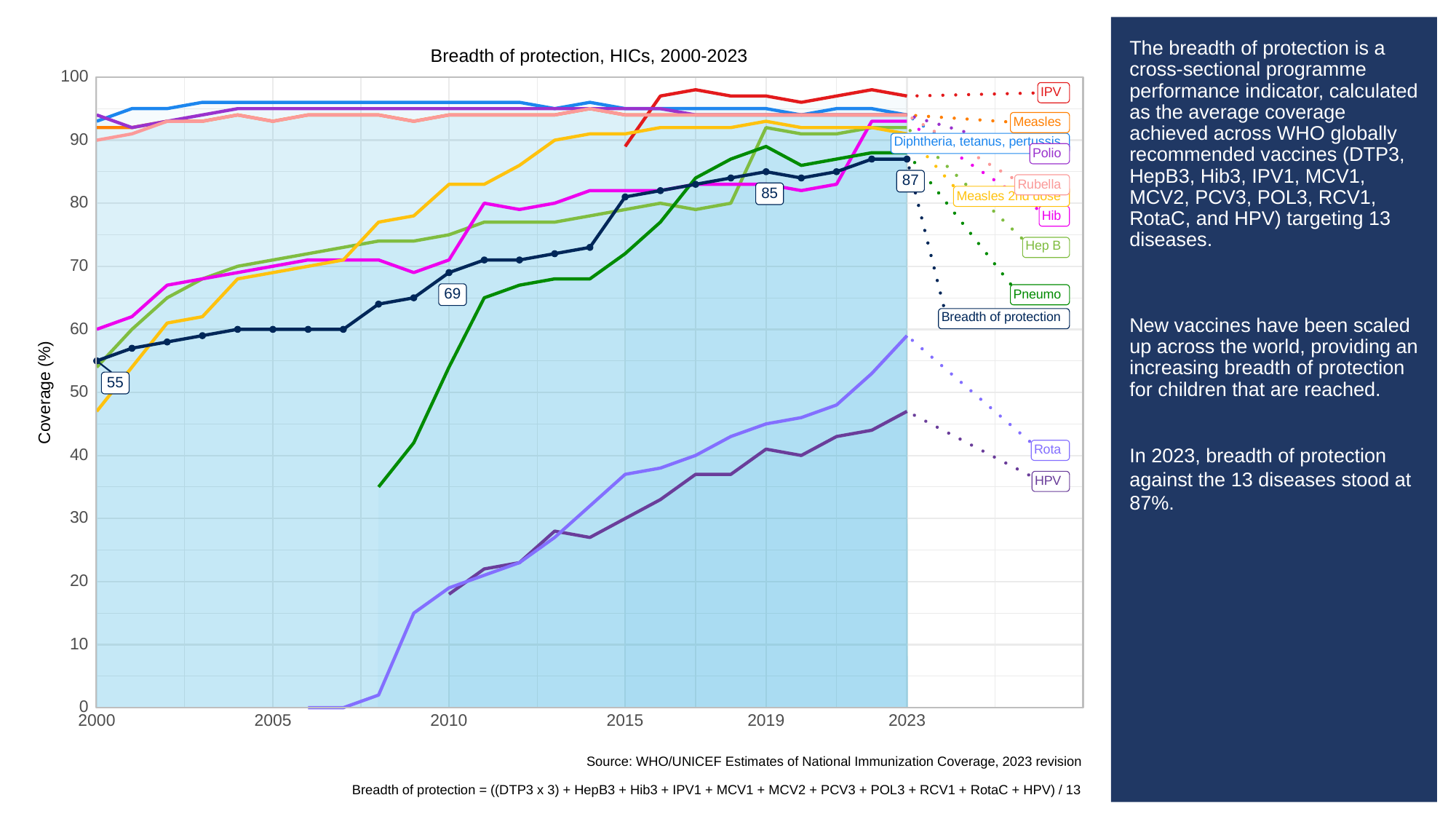

# The breadth of protection is a cross-sectional programme performance indicator, calculated as the average coverage achieved across WHO globally recommended vaccines (DTP3, HepB3, Hib3, IPV1, MCV1, MCV2, PCV3, POL3, RCV1, RotaC, and HPV) targeting 13 diseases.

New vaccines have been scaled up across the world, providing an increasing breadth of protection for children that are reached.

In 2023, breadth of protection against the 13 diseases stood at 87%.

Breadth of protection, HICs, 2000-2023
100

IPV

Measles

90

Diphtheria, tetanus, pertussis

Polio

87
Rubella

85
Measles 2nd dose

80

Hib

Hep B

70

69
Pneumo

Breadth of protection
60

55
Coverage (%)
50

Rota
40

HPV

30

20

10

0

2023
2000
2005
2010
2015
2019
Source: WHO/UNICEF Estimates of National Immunization Coverage, 2023 revision

Breadth of protection = ((DTP3 x 3) + HepB3 + Hib3 + IPV1 + MCV1 + MCV2 + PCV3 + POL3 + RCV1 + RotaC + HPV) / 13